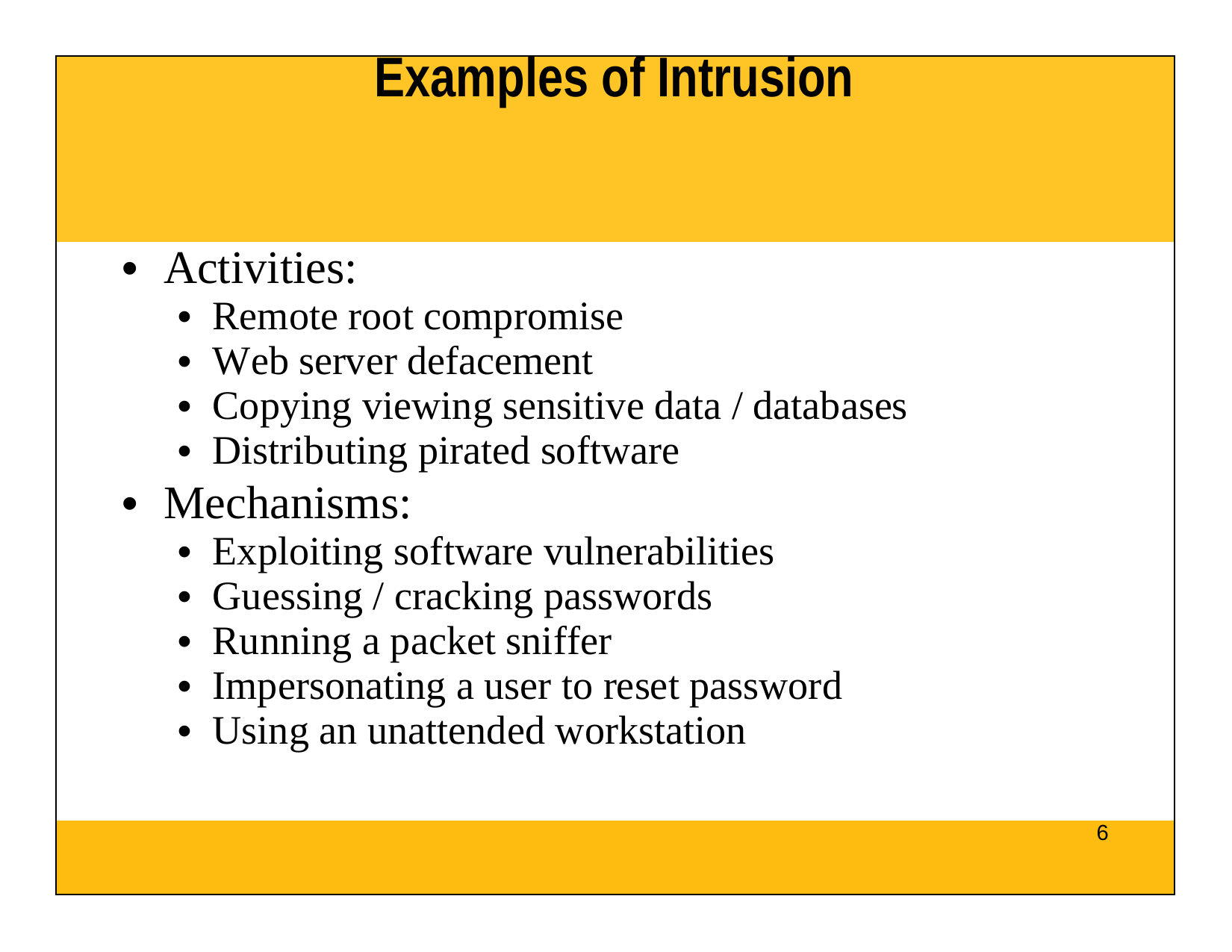

| Examples of Intrusion |
| --- |
| Activities: Remote root compromise Web server defacement Copying viewing sensitive data / databases Distributing pirated software Mechanisms: Exploiting software vulnerabilities Guessing / cracking passwords Running a packet sniffer Impersonating a user to reset password Using an unattended workstation |
| 6 |